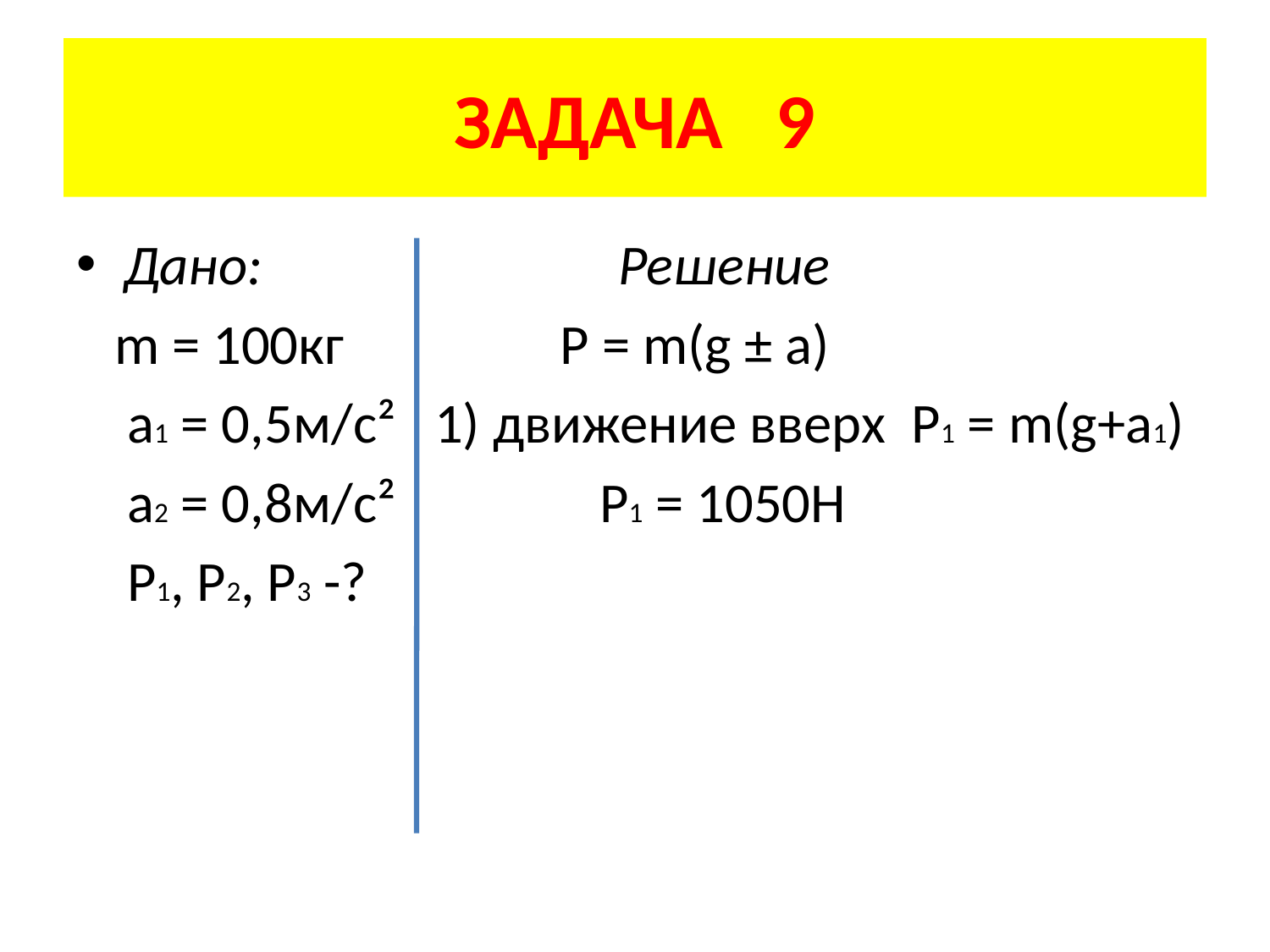

# ЗАДАЧА   9
Дано:                            Решение
   m = 100кг                 P = m(g ± a)
    a1 = 0,5м/с²   1) движение вверх  P1 = m(g+a1)
    a2 = 0,8м/с²                Р1 = 1050Н
    P1, P2, P3 -?